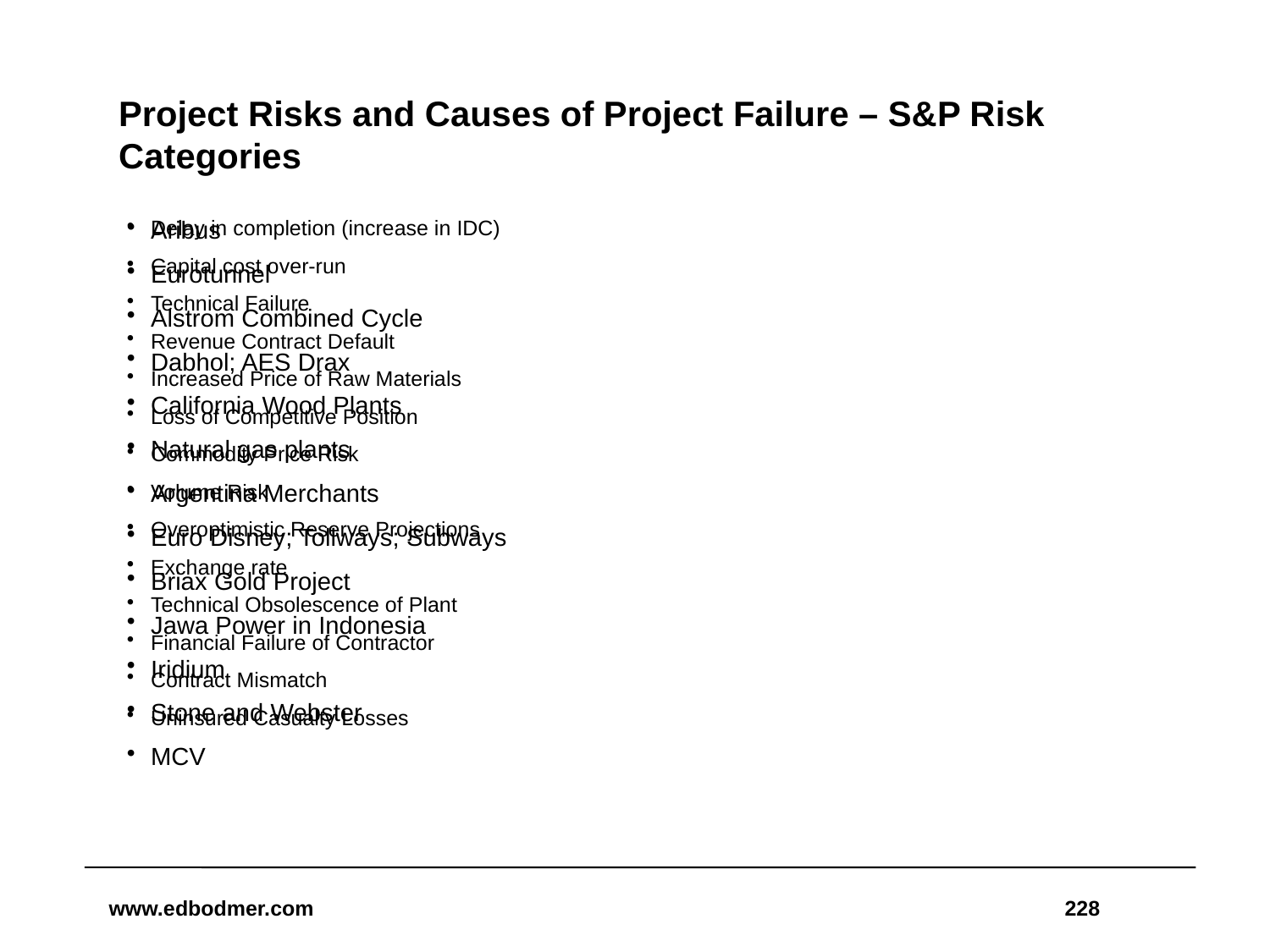

# Project Risks and Causes of Project Failure – S&P Risk Categories
Delay in completion (increase in IDC)
Capital cost over-run
Technical Failure
Revenue Contract Default
Increased Price of Raw Materials
Loss of Competitive Position
Commodity Price Risk
Volume Risk
Overoptimistic Reserve Projections
Exchange rate
Technical Obsolescence of Plant
Financial Failure of Contractor
Contract Mismatch
Uninsured Casualty Losses
Aribus
Eurotunnel
Alstrom Combined Cycle
Dabhol; AES Drax
California Wood Plants
Natural gas plants
Argentina Merchants
Euro Disney; Tollways; Subways
Briax Gold Project
Jawa Power in Indonesia
Iridium
Stone and Webster
MCV